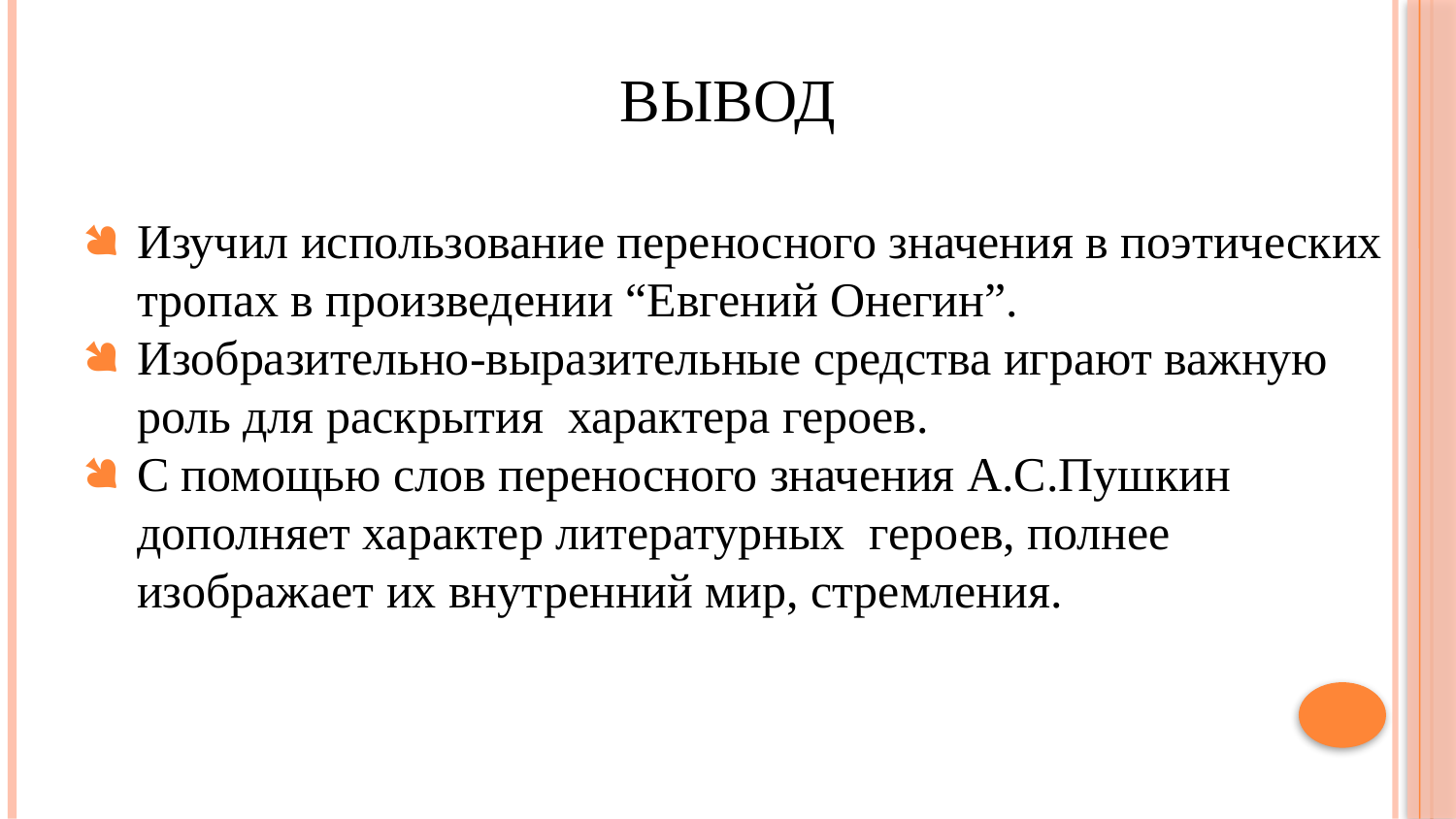

# Вывод
Изучил использование переносного значения в поэтических тропах в произведении “Евгений Онегин”.
Изобразительно-выразительные средства играют важную роль для раскрытия  характера героев.
С помощью слов переносного значения А.С.Пушкин  дополняет характер литературных  героев, полнее изображает их внутренний мир, стремления.